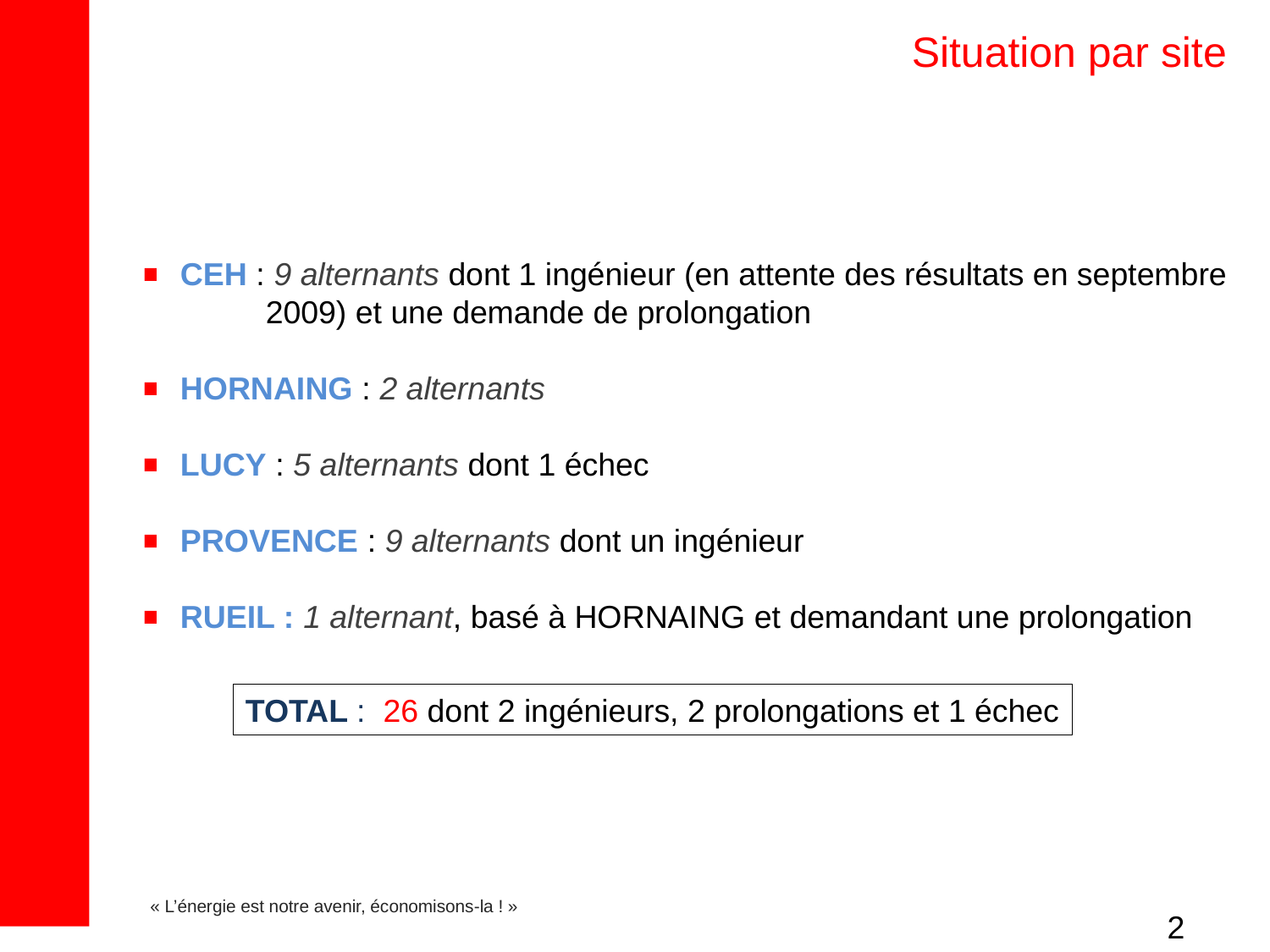

# Situation par site
 CEH : 9 alternants dont 1 ingénieur (en attente des résultats en septembre
              2009) et une demande de prolongation

 HORNAING : 2 alternants

 LUCY : 5 alternants dont 1 échec

 PROVENCE : 9 alternants dont un ingénieur

 RUEIL : 1 alternant, basé à HORNAING et demandant une prolongation

TOTAL :  26 dont 2 ingénieurs, 2 prolongations et 1 échec
2